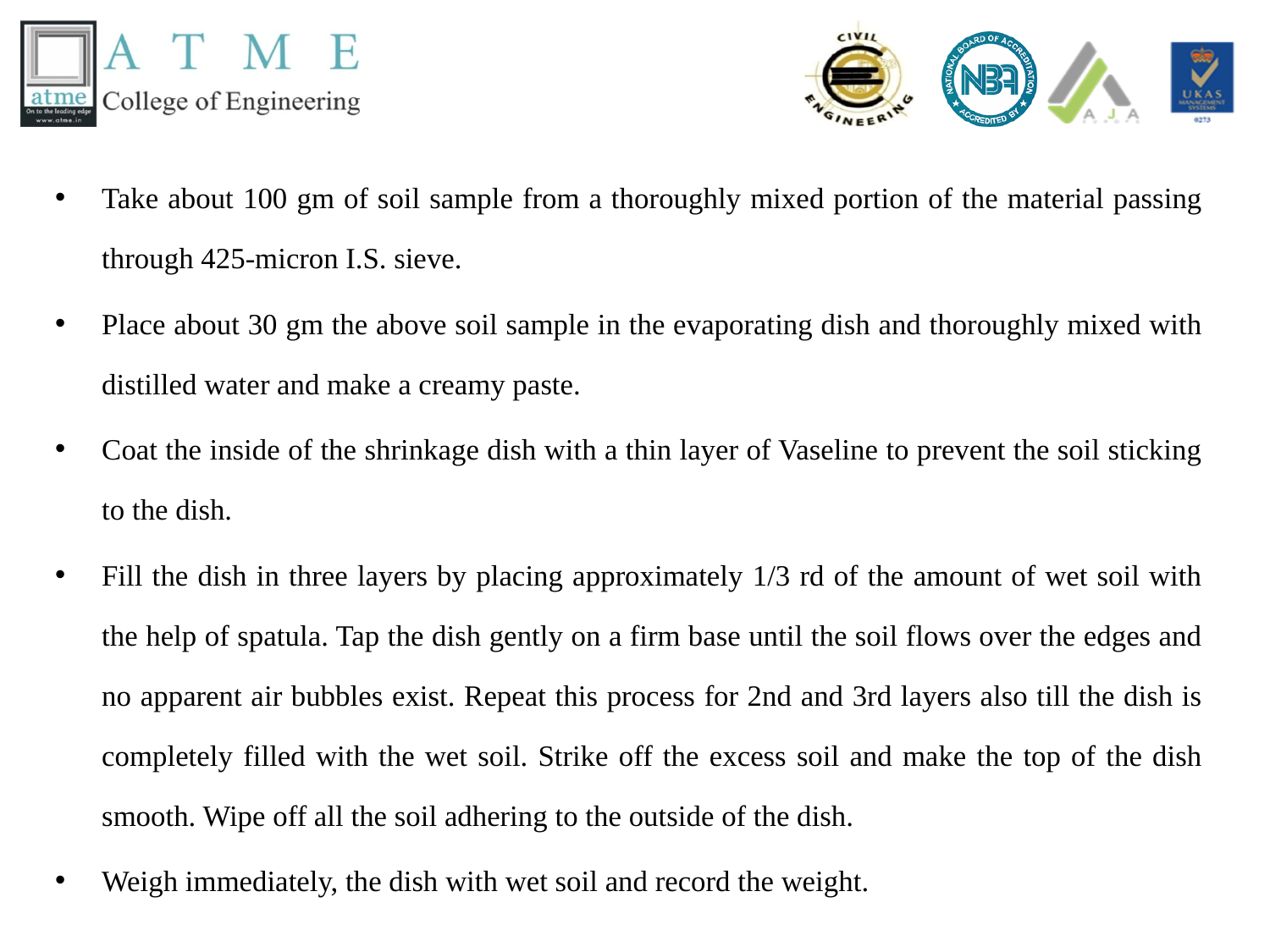

Take about 100 gm of soil sample from a thoroughly mixed portion of the material passing through 425-micron I.S. sieve.
Place about 30 gm the above soil sample in the evaporating dish and thoroughly mixed with distilled water and make a creamy paste.
Coat the inside of the shrinkage dish with a thin layer of Vaseline to prevent the soil sticking to the dish.
Fill the dish in three layers by placing approximately 1/3 rd of the amount of wet soil with the help of spatula. Tap the dish gently on a firm base until the soil flows over the edges and no apparent air bubbles exist. Repeat this process for 2nd and 3rd layers also till the dish is completely filled with the wet soil. Strike off the excess soil and make the top of the dish smooth. Wipe off all the soil adhering to the outside of the dish.
Weigh immediately, the dish with wet soil and record the weight.